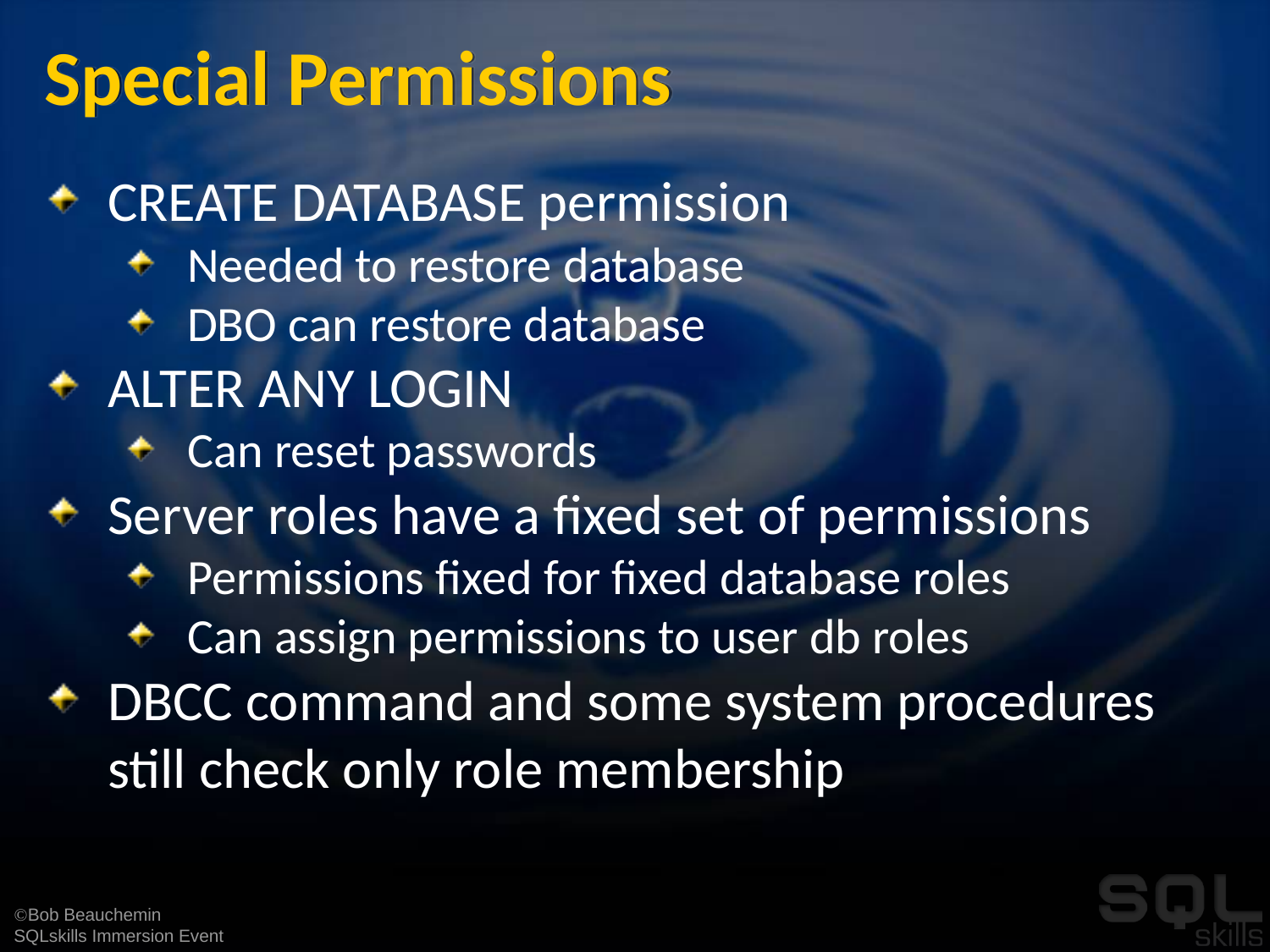

# Special Permissions
CREATE DATABASE permission
Needed to restore database
DBO can restore database
ALTER ANY LOGIN
Can reset passwords
Server roles have a fixed set of permissions
Permissions fixed for fixed database roles
Can assign permissions to user db roles
DBCC command and some system procedures still check only role membership